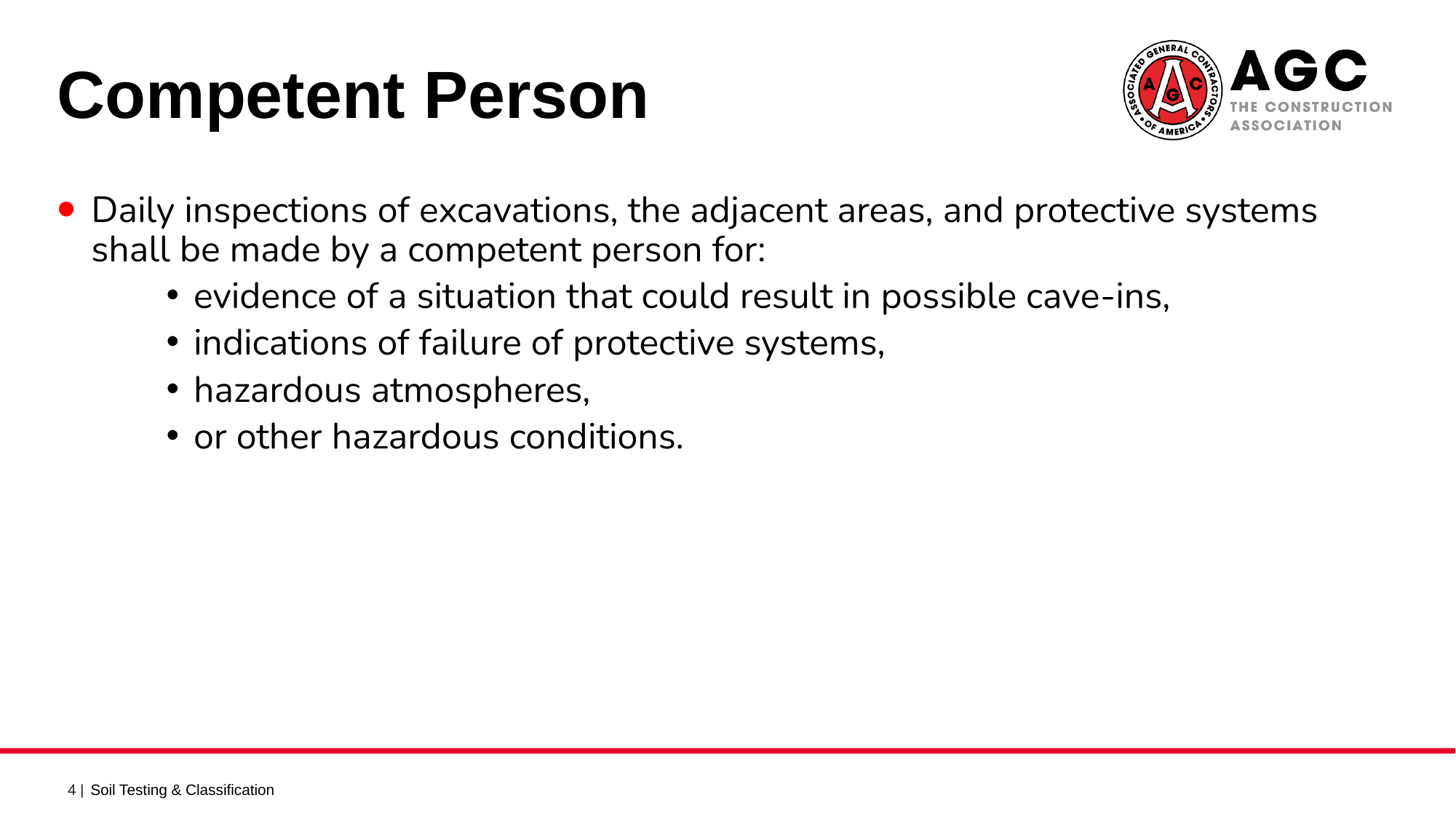

Competent Person
Daily inspections of excavations, the adjacent areas, and protective systems shall be made by a competent person for:
evidence of a situation that could result in possible cave-ins,
indications of failure of protective systems,
hazardous atmospheres,
or other hazardous conditions.
Soil Testing & Classification